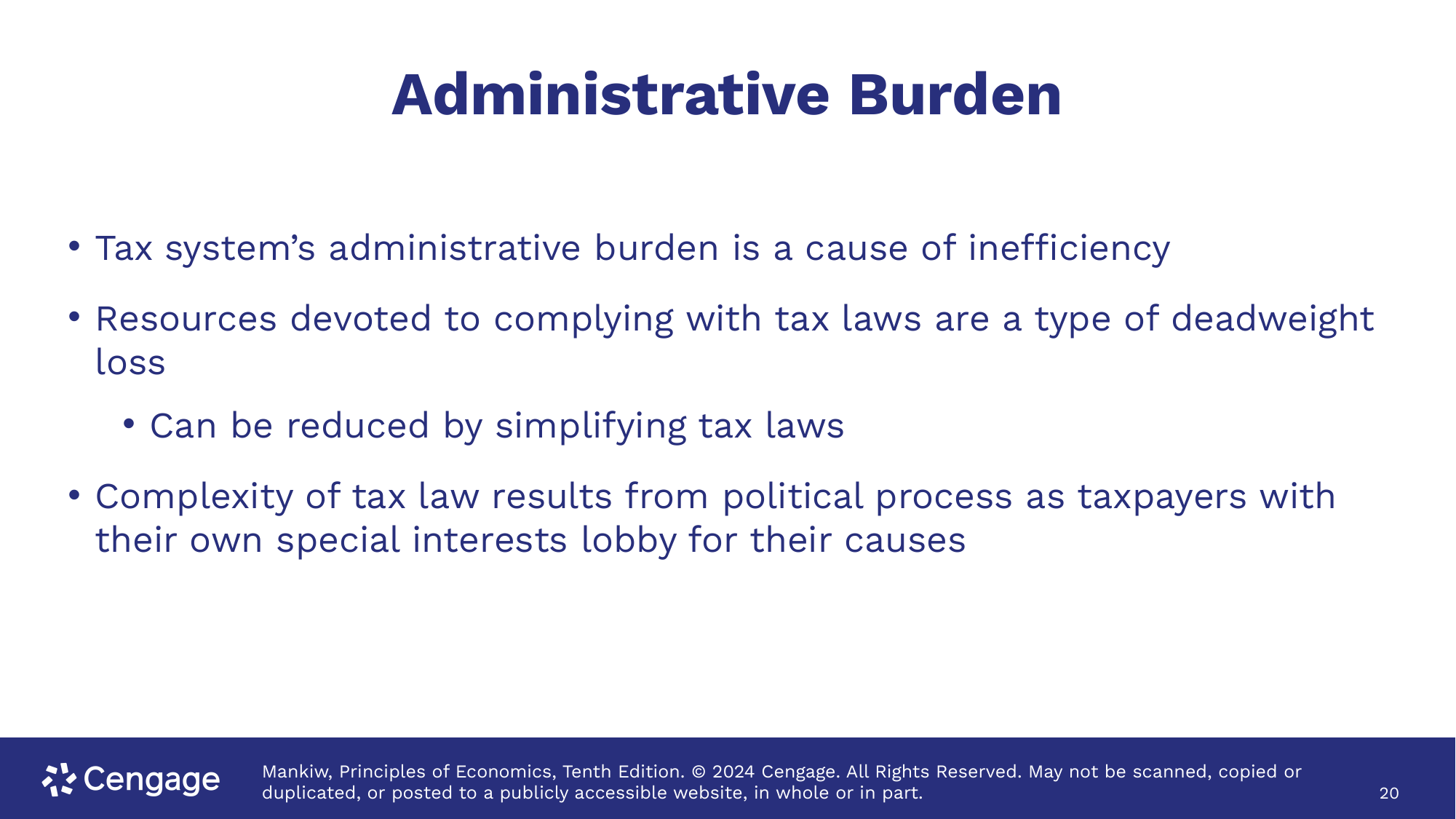

# Administrative Burden
Tax system’s administrative burden is a cause of inefficiency
Resources devoted to complying with tax laws are a type of deadweight loss
Can be reduced by simplifying tax laws
Complexity of tax law results from political process as taxpayers with their own special interests lobby for their causes